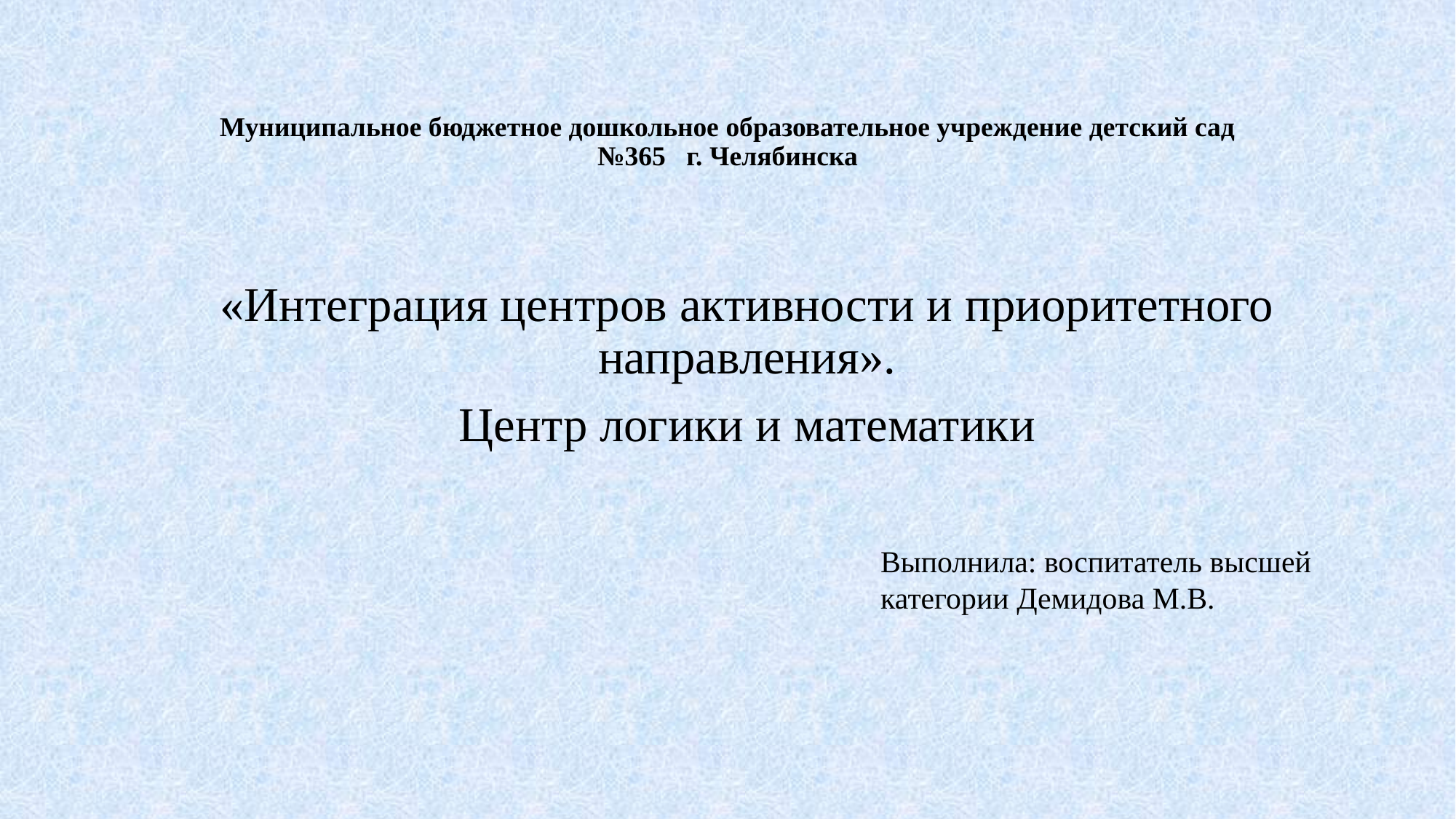

# Муниципальное бюджетное дошкольное образовательное учреждение детский сад №365   г. Челябинска
«Интеграция центров активности и приоритетного направления».
Центр логики и математики
Выполнила: воспитатель высшей категории Демидова М.В.